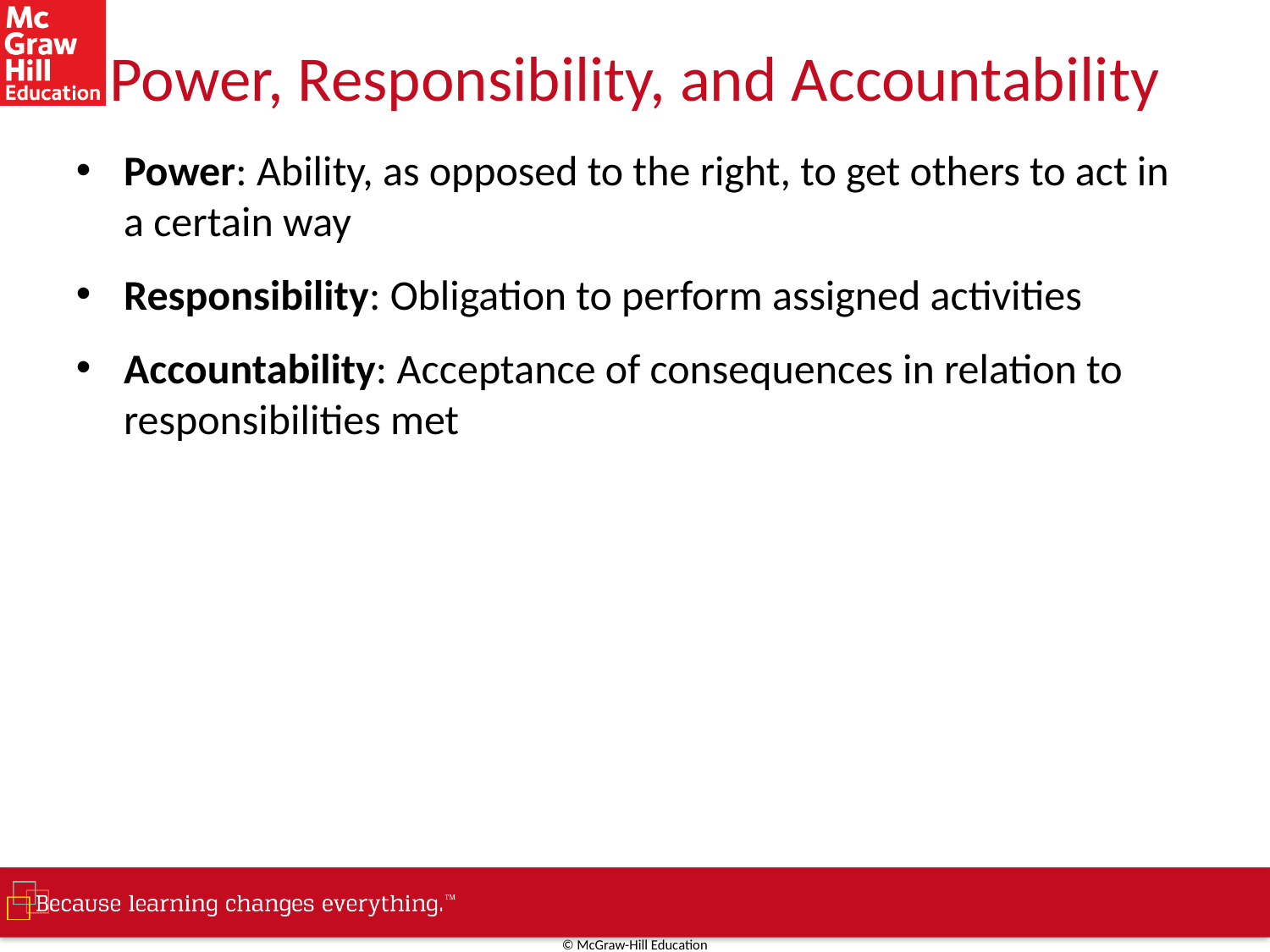

# Power, Responsibility, and Accountability
Power: Ability, as opposed to the right, to get others to act in a certain way
Responsibility: Obligation to perform assigned activities
Accountability: Acceptance of consequences in relation to responsibilities met